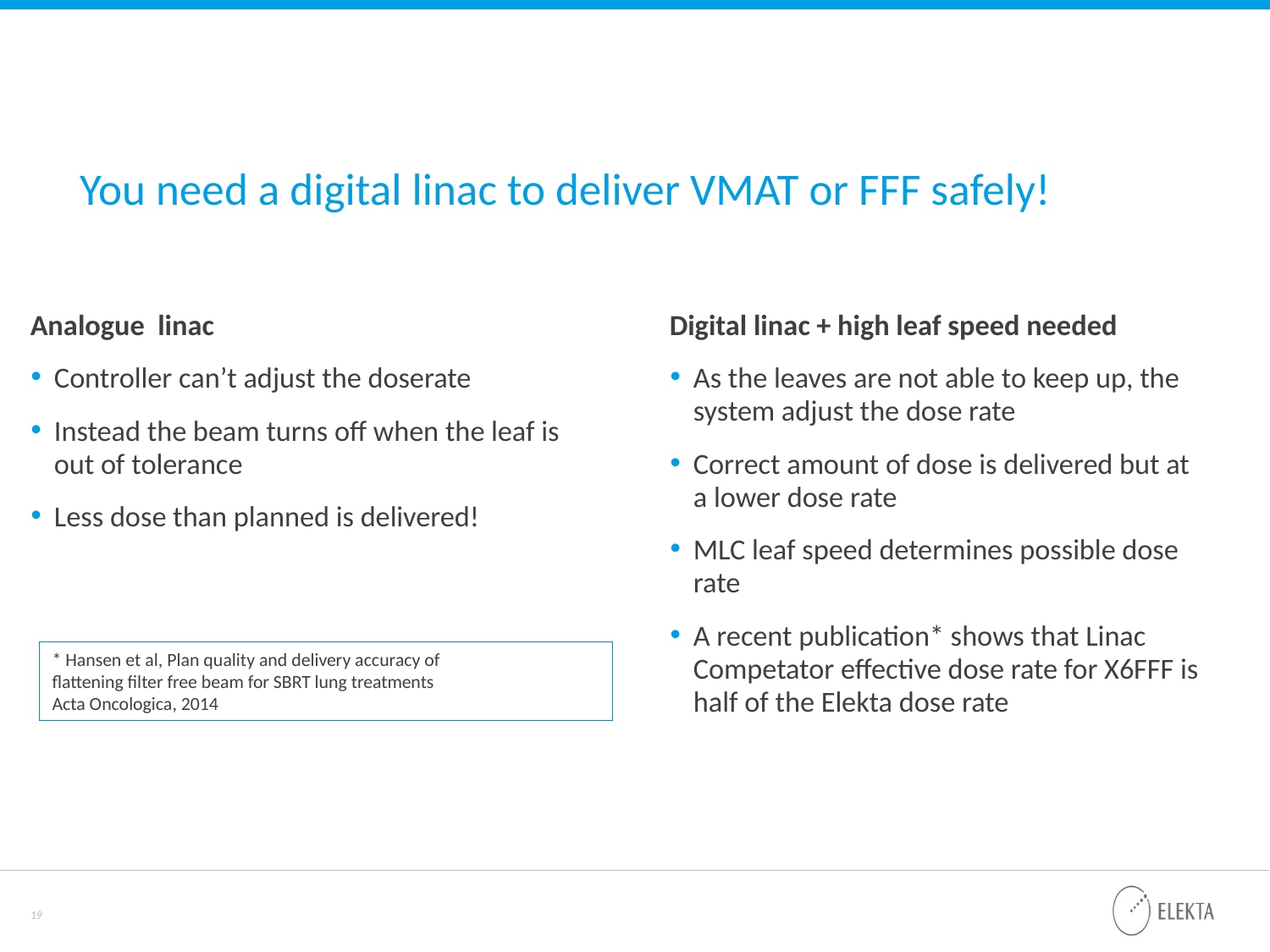

# You need a digital linac to deliver VMAT or FFF safely!
Analogue  linac
Controller can’t adjust the doserate
Instead the beam turns off when the leaf is out of tolerance
Less dose than planned is delivered!

Digital linac + high leaf speed needed
As the leaves are not able to keep up, the system adjust the dose rate
Correct amount of dose is delivered but at a lower dose rate
MLC leaf speed determines possible dose rate
A recent publication* shows that Linac Competator effective dose rate for X6FFF is half of the Elekta dose rate

* Hansen et al, Plan quality and delivery accuracy of
flattening filter free beam for SBRT lung treatments
Acta Oncologica, 2014
19